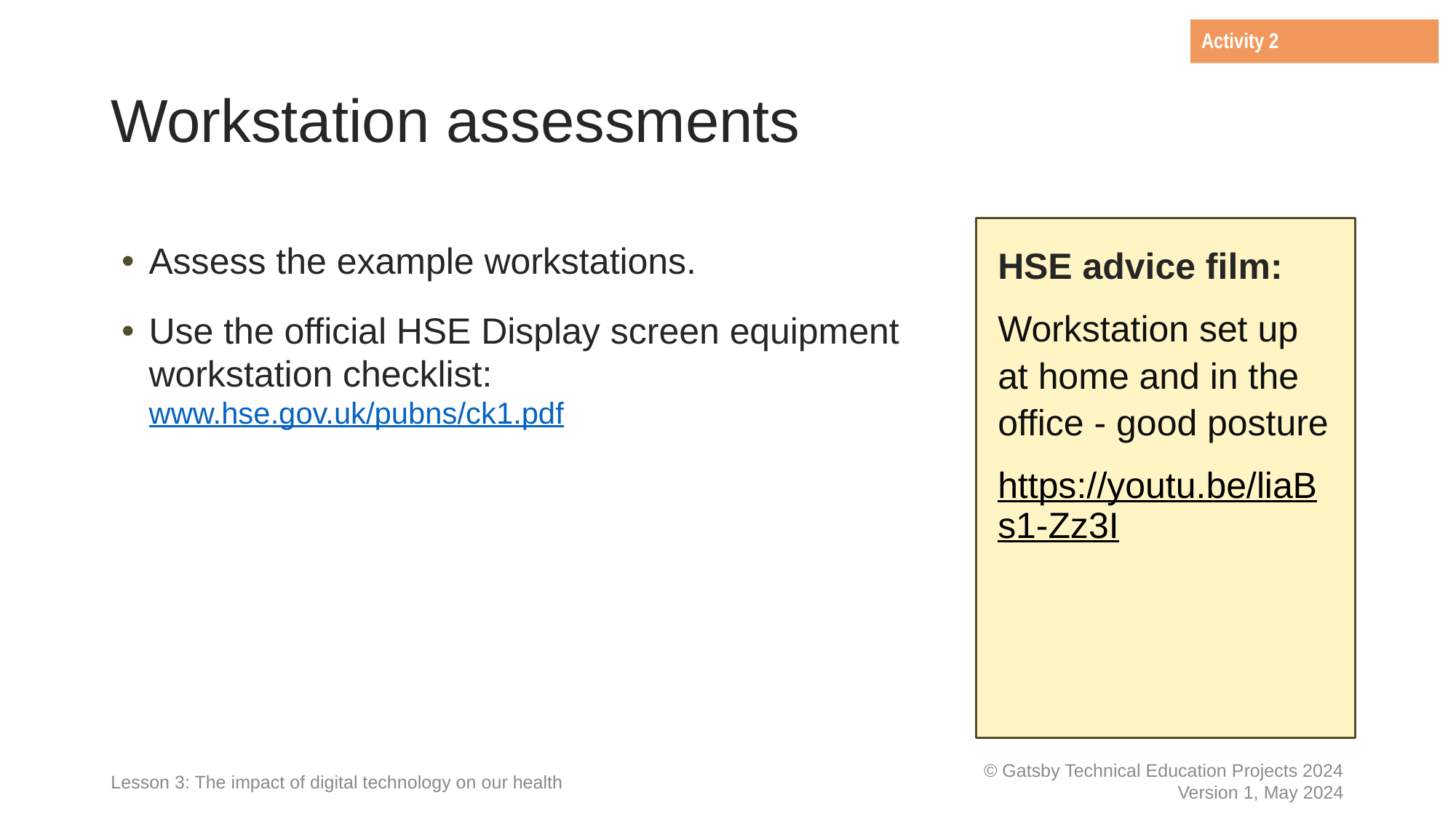

Activity 2
# Workstation assessments
Assess the example workstations.
Use the official HSE Display screen equipment workstation checklist:
www.hse.gov.uk/pubns/ck1.pdf

HSE advice film:
Workstation set up at home and in the office - good posture
https://youtu.be/liaBs1-Zz3I

Lesson 3: The impact of digital technology on our health